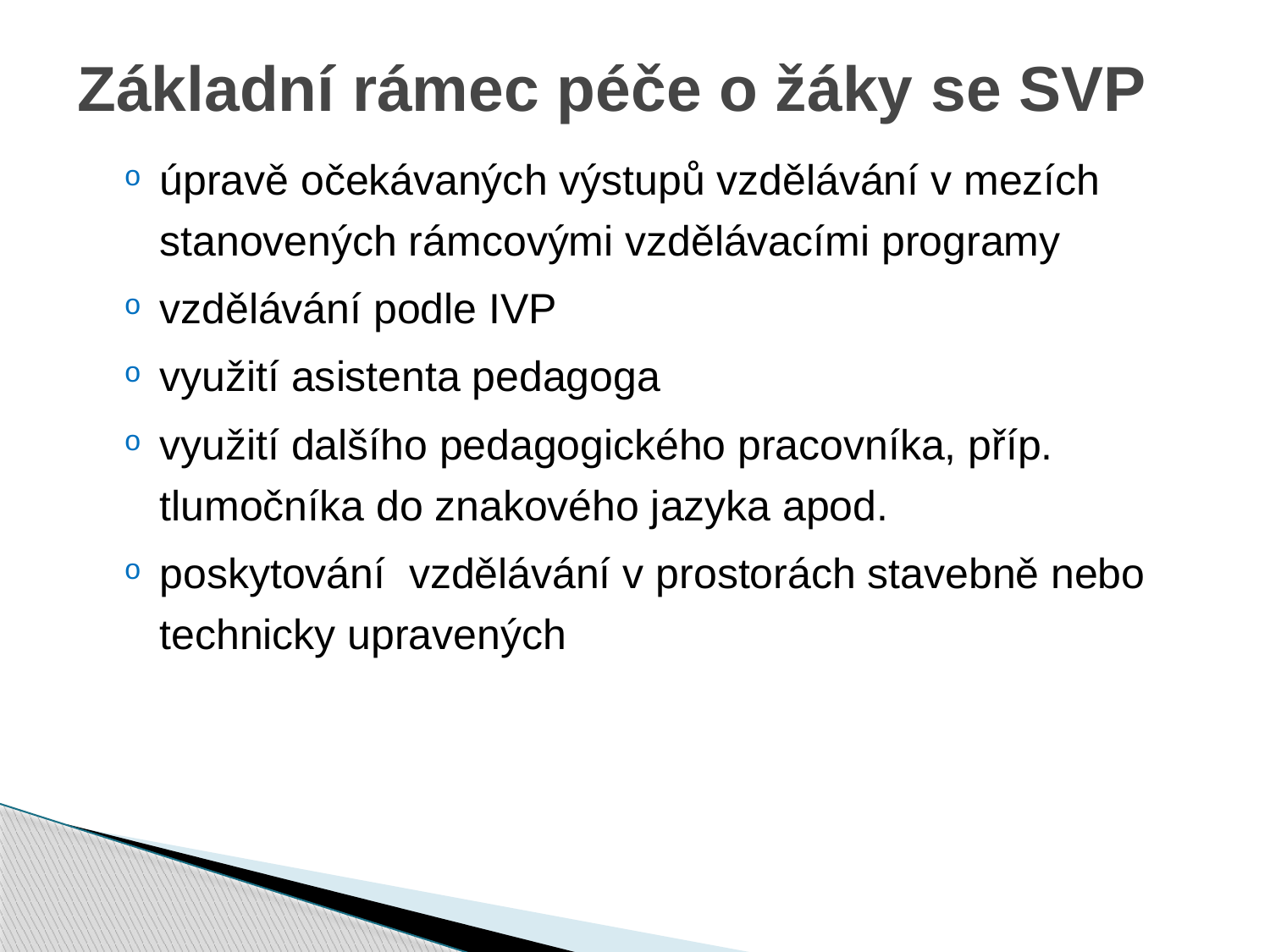

# Základní rámec péče o žáky se SVP
úpravě očekávaných výstupů vzdělávání v mezích stanovených rámcovými vzdělávacími programy
vzdělávání podle IVP
využití asistenta pedagoga
využití dalšího pedagogického pracovníka, příp. tlumočníka do znakového jazyka apod.
poskytování  vzdělávání v prostorách stavebně nebo technicky upravených